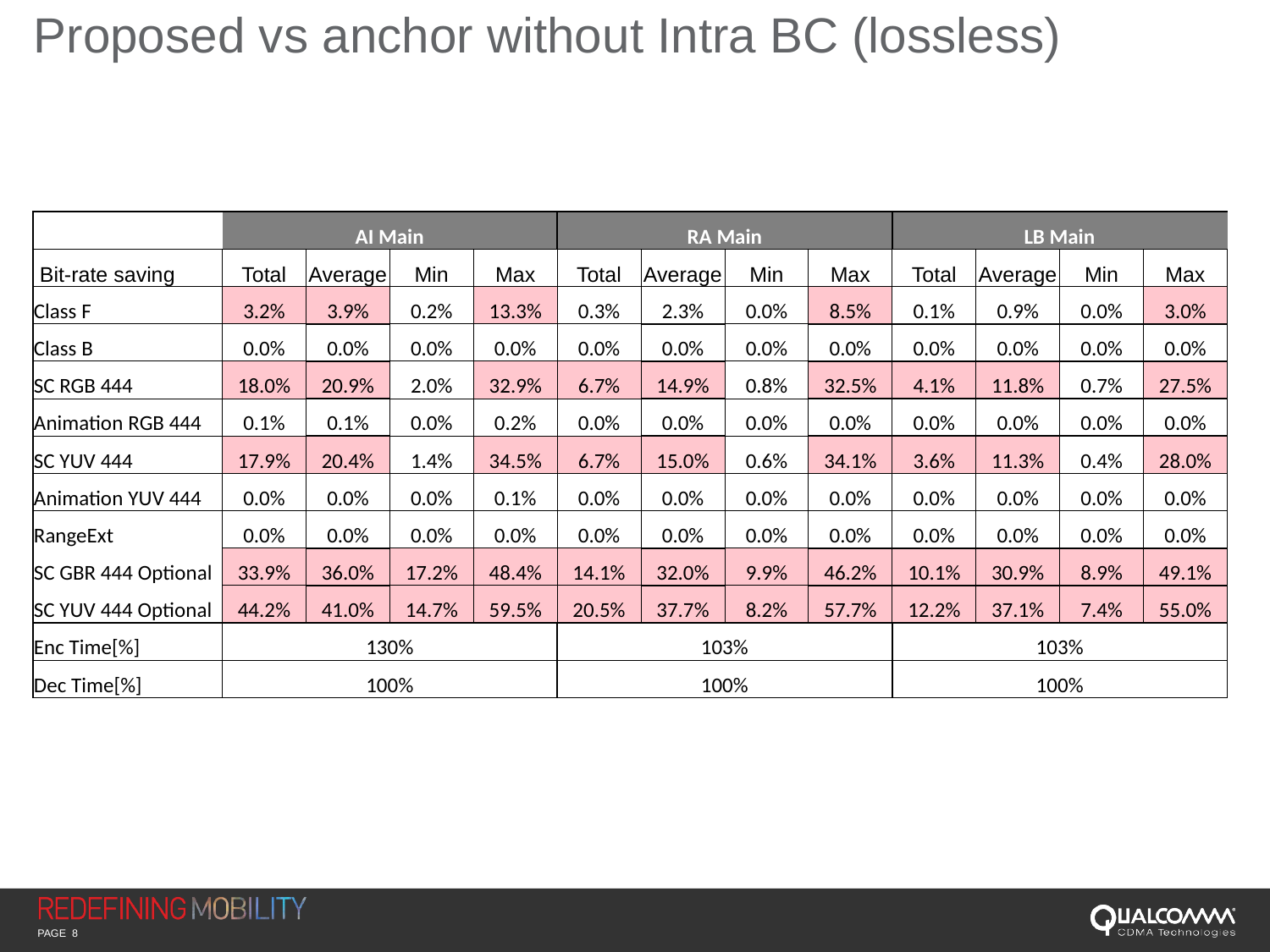

# Proposed vs anchor without Intra BC (lossless)
|  | AI Main |  |  |  | RA Main |  |  |  | LB Main |  |  |  |
| --- | --- | --- | --- | --- | --- | --- | --- | --- | --- | --- | --- | --- |
| Bit-rate saving | Total | Average | Min | Max | Total | Average | Min | Max | Total | Average | Min | Max |
| Class F | 3.2% | 3.9% | 0.2% | 13.3% | 0.3% | 2.3% | 0.0% | 8.5% | 0.1% | 0.9% | 0.0% | 3.0% |
| Class B | 0.0% | 0.0% | 0.0% | 0.0% | 0.0% | 0.0% | 0.0% | 0.0% | 0.0% | 0.0% | 0.0% | 0.0% |
| SC RGB 444 | 18.0% | 20.9% | 2.0% | 32.9% | 6.7% | 14.9% | 0.8% | 32.5% | 4.1% | 11.8% | 0.7% | 27.5% |
| Animation RGB 444 | 0.1% | 0.1% | 0.0% | 0.2% | 0.0% | 0.0% | 0.0% | 0.0% | 0.0% | 0.0% | 0.0% | 0.0% |
| SC YUV 444 | 17.9% | 20.4% | 1.4% | 34.5% | 6.7% | 15.0% | 0.6% | 34.1% | 3.6% | 11.3% | 0.4% | 28.0% |
| Animation YUV 444 | 0.0% | 0.0% | 0.0% | 0.1% | 0.0% | 0.0% | 0.0% | 0.0% | 0.0% | 0.0% | 0.0% | 0.0% |
| RangeExt | 0.0% | 0.0% | 0.0% | 0.0% | 0.0% | 0.0% | 0.0% | 0.0% | 0.0% | 0.0% | 0.0% | 0.0% |
| SC GBR 444 Optional | 33.9% | 36.0% | 17.2% | 48.4% | 14.1% | 32.0% | 9.9% | 46.2% | 10.1% | 30.9% | 8.9% | 49.1% |
| SC YUV 444 Optional | 44.2% | 41.0% | 14.7% | 59.5% | 20.5% | 37.7% | 8.2% | 57.7% | 12.2% | 37.1% | 7.4% | 55.0% |
| Enc Time[%] | 130% |  |  |  | 103% |  |  |  | 103% |  |  |  |
| Dec Time[%] | 100% |  |  |  | 100% |  |  |  | 100% |  |  |  |